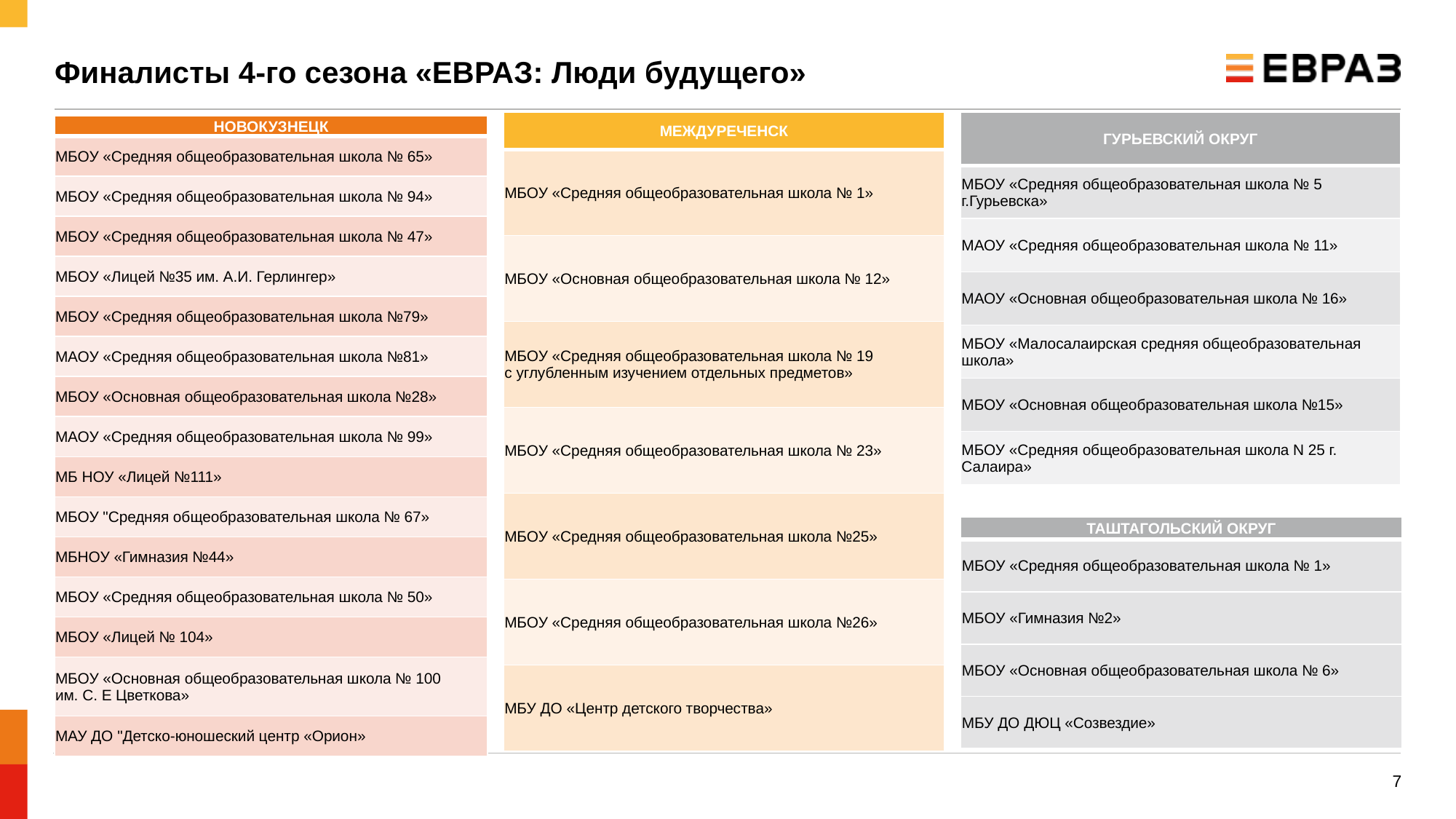

# Финалисты 4-го сезона «ЕВРАЗ: Люди будущего»
| МЕЖДУРЕЧЕНСК |
| --- |
| МБОУ «Средняя общеобразовательная школа № 1» |
| МБОУ «Основная общеобразовательная школа № 12» |
| МБОУ «Средняя общеобразовательная школа № 19 с углубленным изучением отдельных предметов» |
| МБОУ «Средняя общеобразовательная школа № 23» |
| МБОУ «Средняя общеобразовательная школа №25» |
| МБОУ «Средняя общеобразовательная школа №26» |
| МБУ ДО «Центр детского творчества» |
| ГУРЬЕВСКИЙ ОКРУГ |
| --- |
| МБОУ «Средняя общеобразовательная школа № 5 г.Гурьевска» |
| МАОУ «Средняя общеобразовательная школа № 11» |
| МАОУ «Основная общеобразовательная школа № 16» |
| МБОУ «Малосалаирская средняя общеобразовательная школа» |
| МБОУ «Основная общеобразовательная школа №15» |
| МБОУ «Средняя общеобразовательная школа N 25 г. Салаира» |
| НОВОКУЗНЕЦК |
| --- |
| МБОУ «Средняя общеобразовательная школа № 65» |
| МБОУ «Средняя общеобразовательная школа № 94» |
| МБОУ «Средняя общеобразовательная школа № 47» |
| МБОУ «Лицей №35 им. А.И. Герлингер» |
| МБОУ «Средняя общеобразовательная школа №79» |
| МАОУ «Средняя общеобразовательная школа №81» |
| МБОУ «Основная общеобразовательная школа №28» |
| МАОУ «Средняя общеобразовательная школа № 99» |
| МБ НОУ «Лицей №111» |
| МБОУ "Средняя общеобразовательная школа № 67» |
| МБНОУ «Гимназия №44» |
| МБОУ «Средняя общеобразовательная школа № 50» |
| МБОУ «Лицей № 104» |
| МБОУ «Основная общеобразовательная школа № 100 им. С. Е Цветкова» |
| МАУ ДО "Детско-юношеский центр «Орион» |
| ТАШТАГОЛЬСКИЙ ОКРУГ |
| --- |
| МБОУ «Средняя общеобразовательная школа № 1» |
| МБОУ «Гимназия №2» |
| МБОУ «Основная общеобразовательная школа № 6» |
| МБУ ДО ДЮЦ «Созвездие» |
7